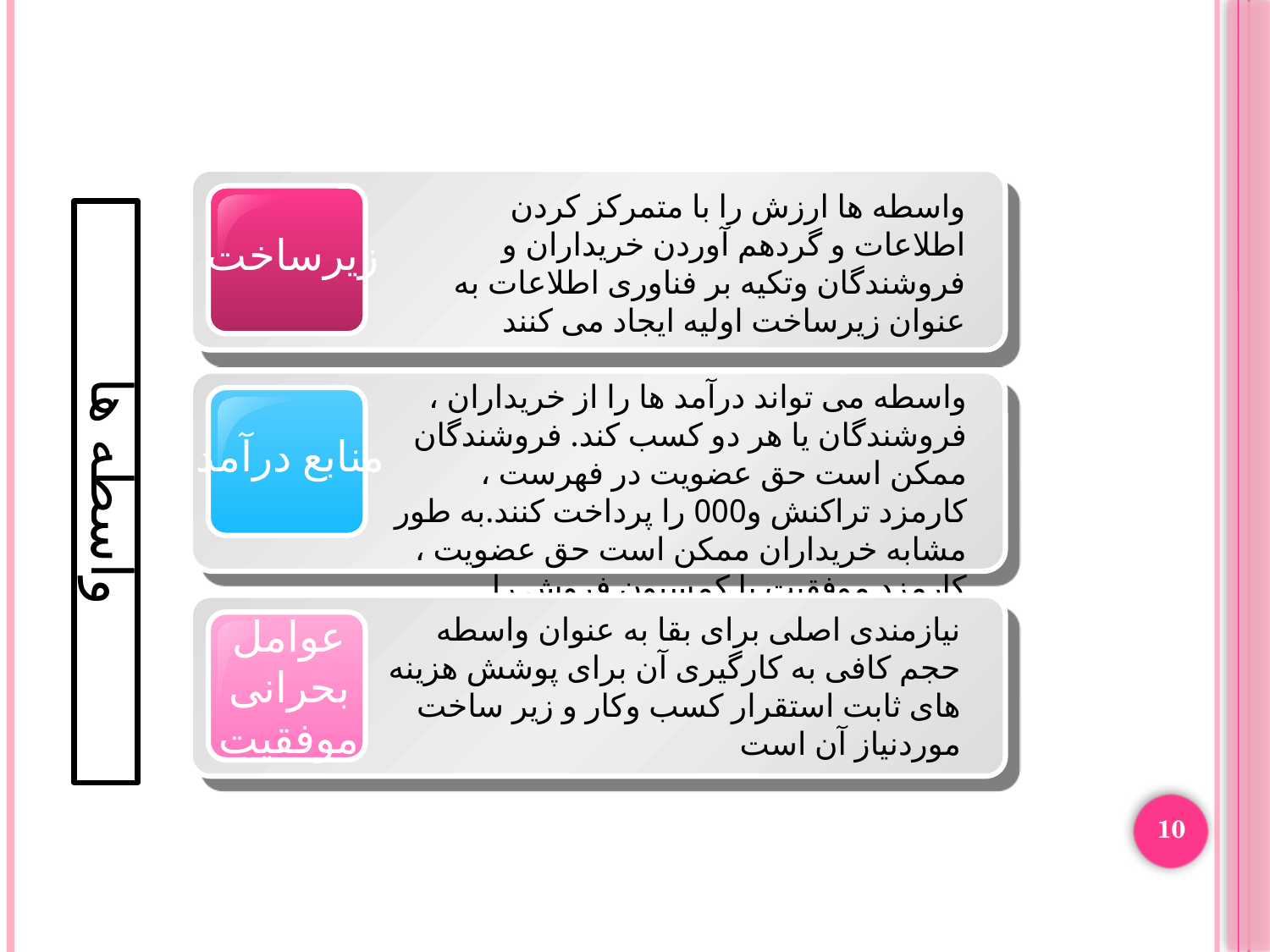

واسطه ها ارزش را با متمرکز کردن اطلاعات و گردهم آوردن خریداران و فروشندگان وتکیه بر فناوری اطلاعات به عنوان زیرساخت اولیه ایجاد می کنند

زیرساخت
واسطه می تواند درآمد ها را از خریداران ، فروشندگان یا هر دو کسب کند. فروشندگان ممکن است حق عضویت در فهرست ، کارمزد تراکنش و000 را پرداخت کنند.به طور مشابه خریداران ممکن است حق عضویت ، کارمزد موفقیت یا کمسیون فروش را پرداخت نمایند

منابع درآمد
واسطه ها

عوامل بحرانی موفقیت

نیازمندی اصلی برای بقا به عنوان واسطه حجم کافی به کارگیری آن برای پوشش هزینه های ثابت استقرار کسب وکار و زیر ساخت موردنیاز آن است
10